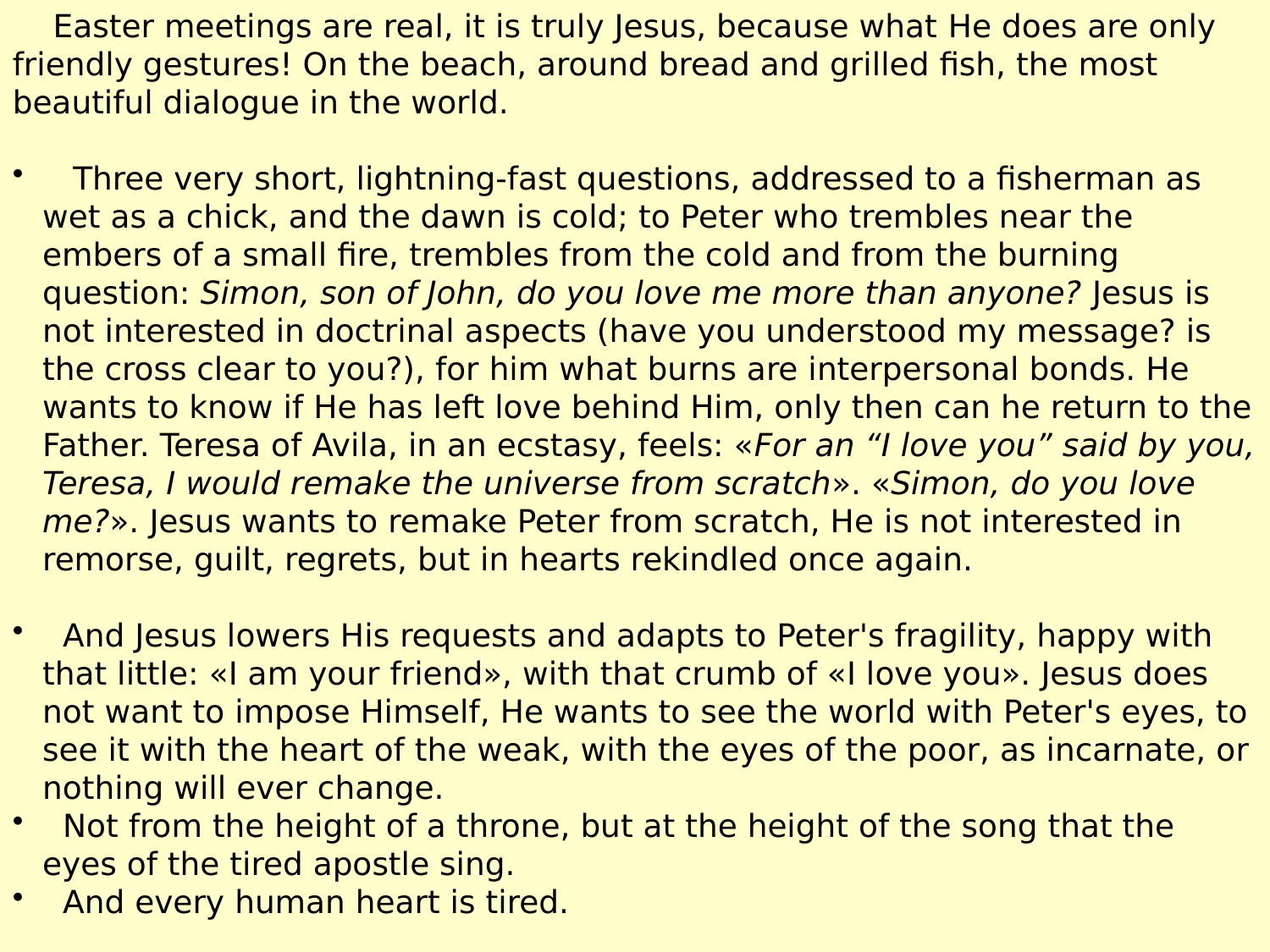

Easter meetings are real, it is truly Jesus, because what He does are only friendly gestures! On the beach, around bread and grilled fish, the most beautiful dialogue in the world.

   Three very short, lightning-fast questions, addressed to a fisherman as wet as a chick, and the dawn is cold; to Peter who trembles near the embers of a small fire, trembles from the cold and from the burning question: Simon, son of John, do you love me more than anyone? Jesus is not interested in doctrinal aspects (have you understood my message? is the cross clear to you?), for him what burns are interpersonal bonds. He wants to know if He has left love behind Him, only then can he return to the Father. Teresa of Avila, in an ecstasy, feels: «For an “I love you” said by you, Teresa, I would remake the universe from scratch». «Simon, do you love me?». Jesus wants to remake Peter from scratch, He is not interested in remorse, guilt, regrets, but in hearts rekindled once again.

  And Jesus lowers His requests and adapts to Peter's fragility, happy with that little: «I am your friend», with that crumb of «I love you». Jesus does not want to impose Himself, He wants to see the world with Peter's eyes, to see it with the heart of the weak, with the eyes of the poor, as incarnate, or nothing will ever change.
  Not from the height of a throne, but at the height of the song that the eyes of the tired apostle sing.
  And every human heart is tired.